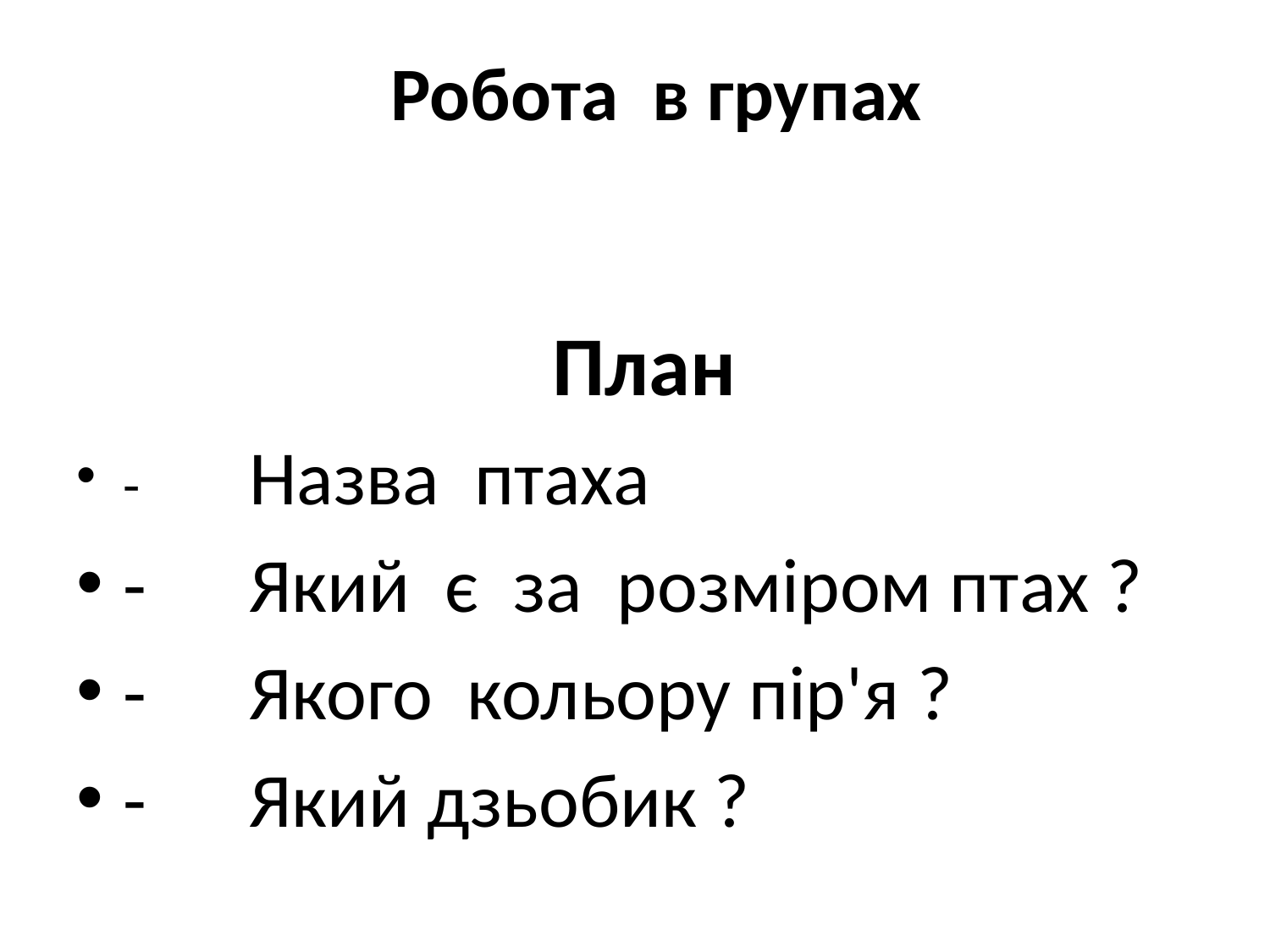

# Робота  в групах

                         План
-	Назва  птаха
-	Який  є  за  розміром птах ?
-	Якого  кольору пір'я ?
-	Який дзьобик ?